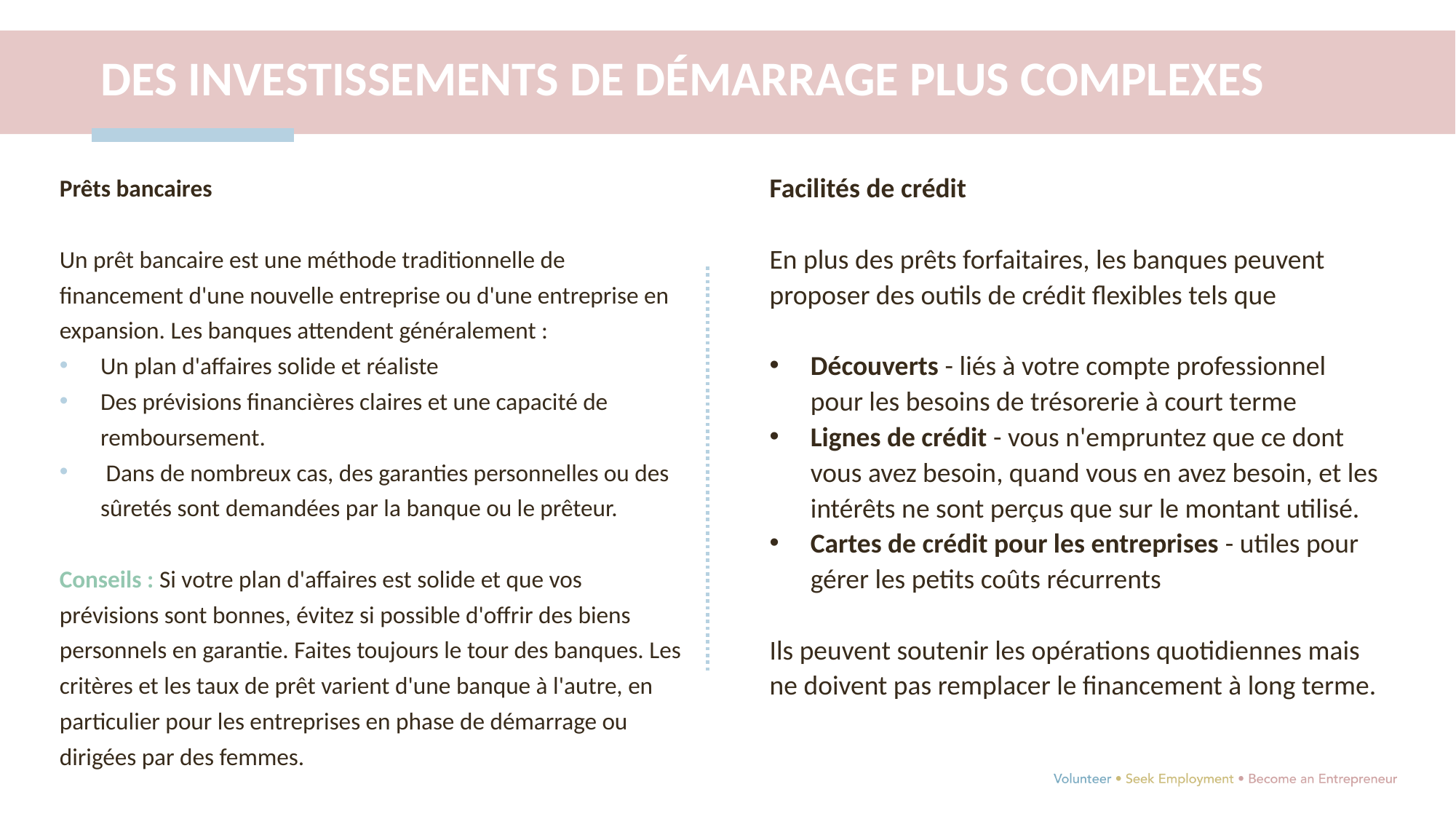

DES INVESTISSEMENTS DE DÉMARRAGE PLUS COMPLEXES
Prêts bancaires

Un prêt bancaire est une méthode traditionnelle de financement d'une nouvelle entreprise ou d'une entreprise en expansion. Les banques attendent généralement :
Un plan d'affaires solide et réaliste
Des prévisions financières claires et une capacité de remboursement.
 Dans de nombreux cas, des garanties personnelles ou des sûretés sont demandées par la banque ou le prêteur.

Conseils : Si votre plan d'affaires est solide et que vos prévisions sont bonnes, évitez si possible d'offrir des biens personnels en garantie. Faites toujours le tour des banques. Les critères et les taux de prêt varient d'une banque à l'autre, en particulier pour les entreprises en phase de démarrage ou dirigées par des femmes.

Facilités de crédit

En plus des prêts forfaitaires, les banques peuvent proposer des outils de crédit flexibles tels que

Découverts - liés à votre compte professionnel pour les besoins de trésorerie à court terme
Lignes de crédit - vous n'empruntez que ce dont vous avez besoin, quand vous en avez besoin, et les intérêts ne sont perçus que sur le montant utilisé.
Cartes de crédit pour les entreprises - utiles pour gérer les petits coûts récurrents

Ils peuvent soutenir les opérations quotidiennes mais ne doivent pas remplacer le financement à long terme.